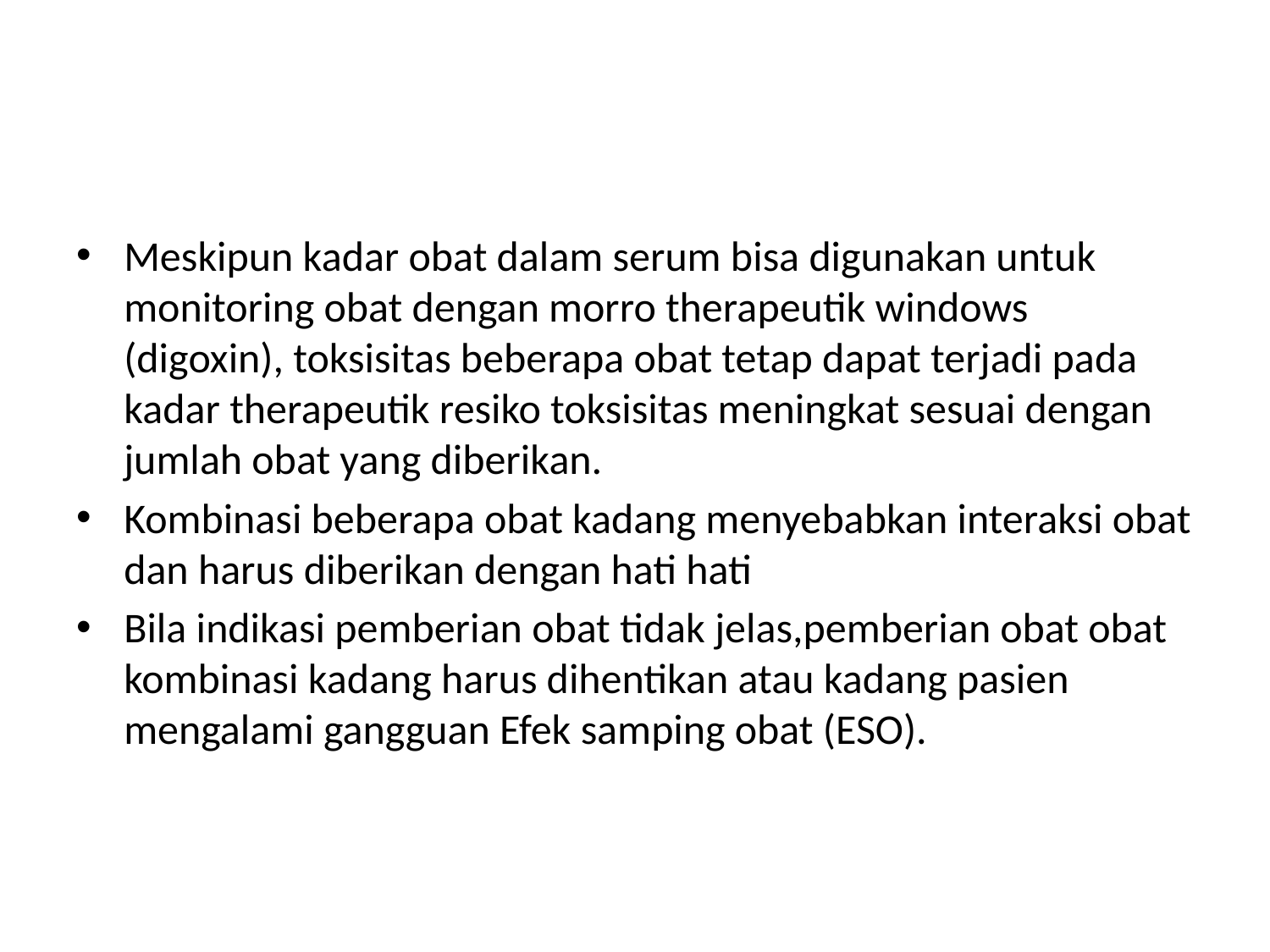

#
Meskipun kadar obat dalam serum bisa digunakan untuk monitoring obat dengan morro therapeutik windows (digoxin), toksisitas beberapa obat tetap dapat terjadi pada kadar therapeutik resiko toksisitas meningkat sesuai dengan jumlah obat yang diberikan.
Kombinasi beberapa obat kadang menyebabkan interaksi obat dan harus diberikan dengan hati hati
Bila indikasi pemberian obat tidak jelas,pemberian obat obat kombinasi kadang harus dihentikan atau kadang pasien mengalami gangguan Efek samping obat (ESO).